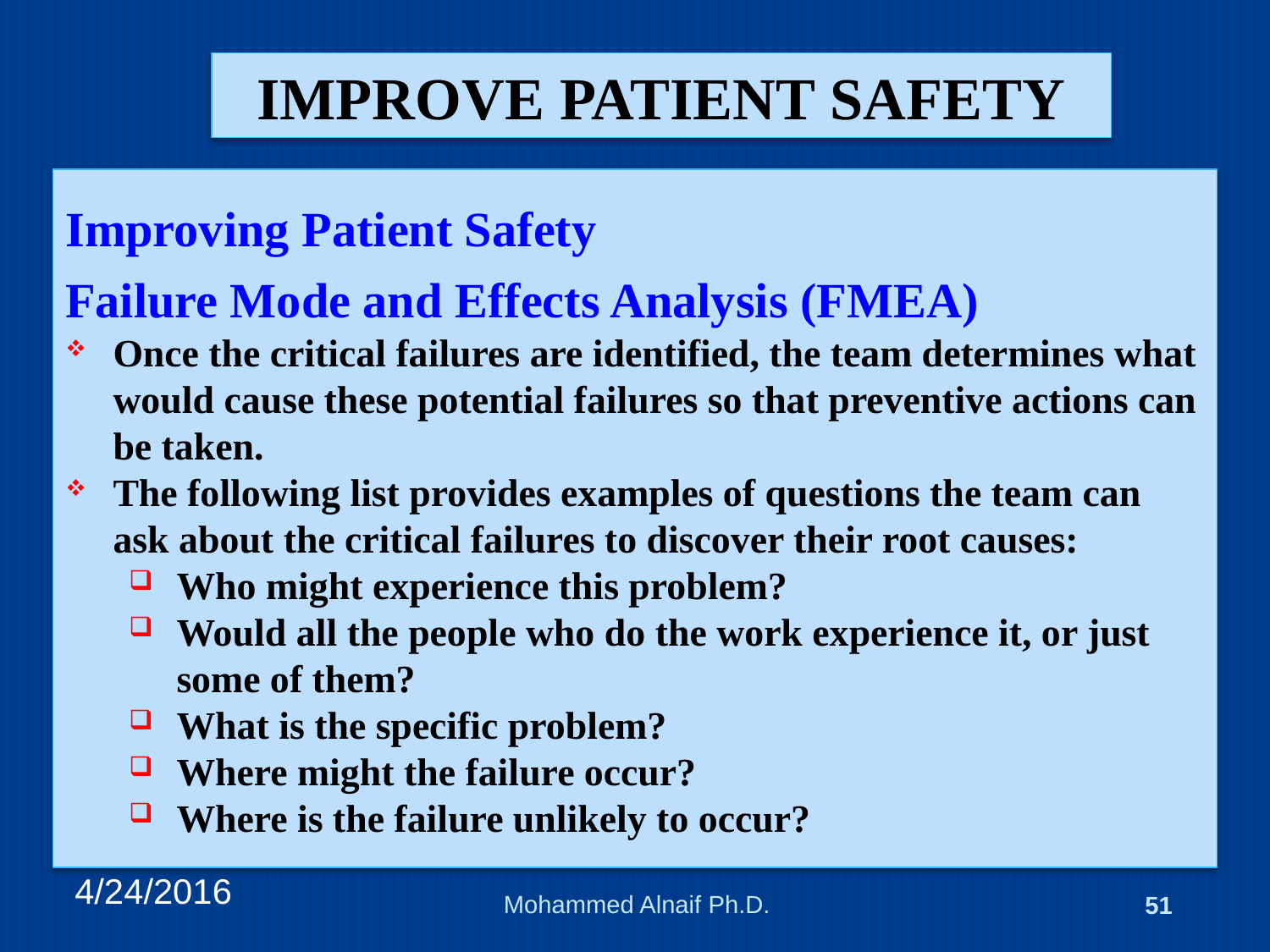

# improve patient safety
Improving Patient Safety
Failure Mode and Effects Analysis (FMEA)
Once the critical failures are identified, the team determines what would cause these potential failures so that preventive actions can be taken.
The following list provides examples of questions the team can ask about the critical failures to discover their root causes:
Who might experience this problem?
Would all the people who do the work experience it, or just some of them?
What is the specific problem?
Where might the failure occur?
Where is the failure unlikely to occur?
4/24/2016
Mohammed Alnaif Ph.D.
51